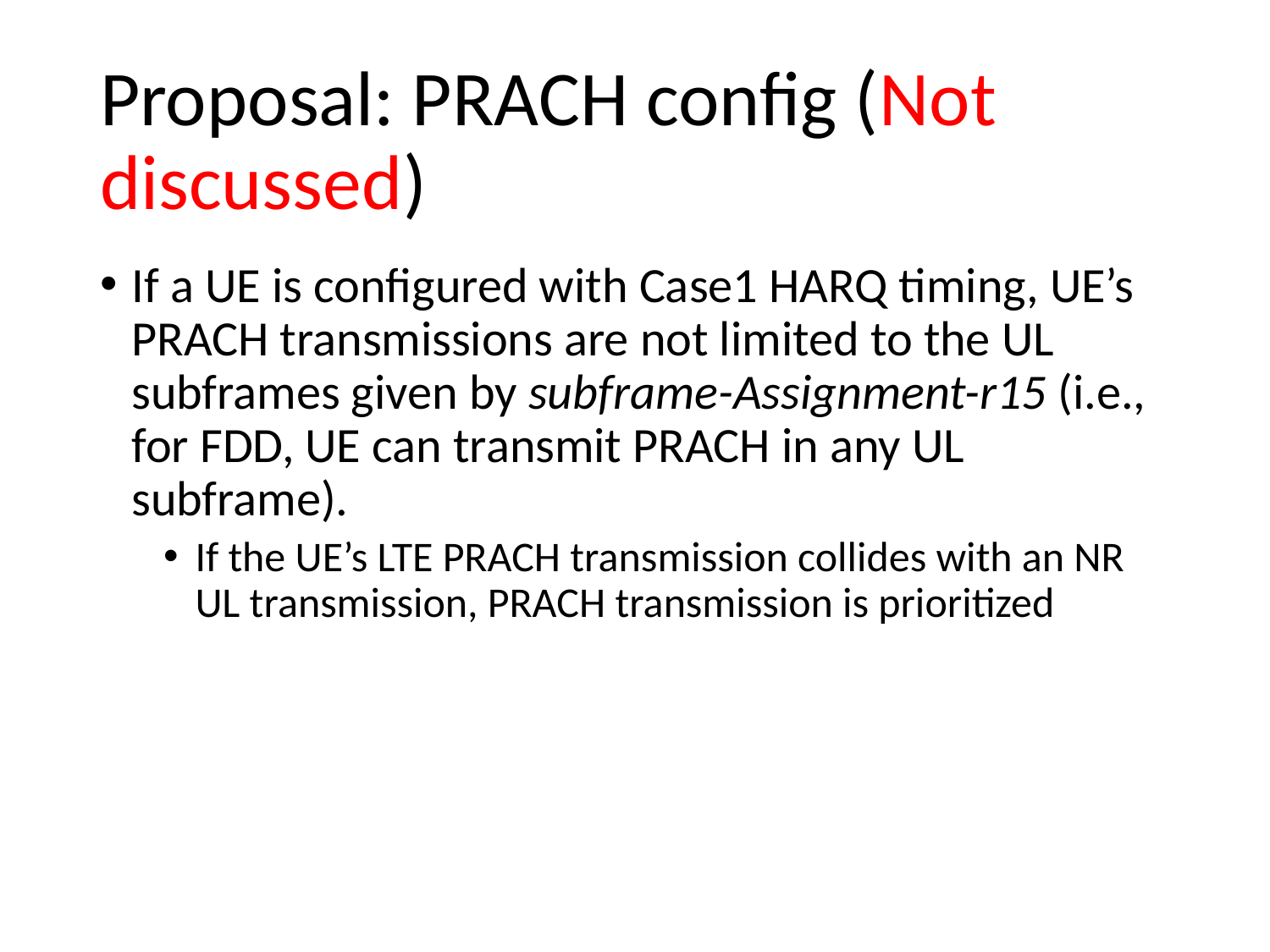

# Proposal: PRACH config (Not discussed)
If a UE is configured with Case1 HARQ timing, UE’s PRACH transmissions are not limited to the UL subframes given by subframe-Assignment-r15 (i.e., for FDD, UE can transmit PRACH in any UL subframe).
If the UE’s LTE PRACH transmission collides with an NR UL transmission, PRACH transmission is prioritized